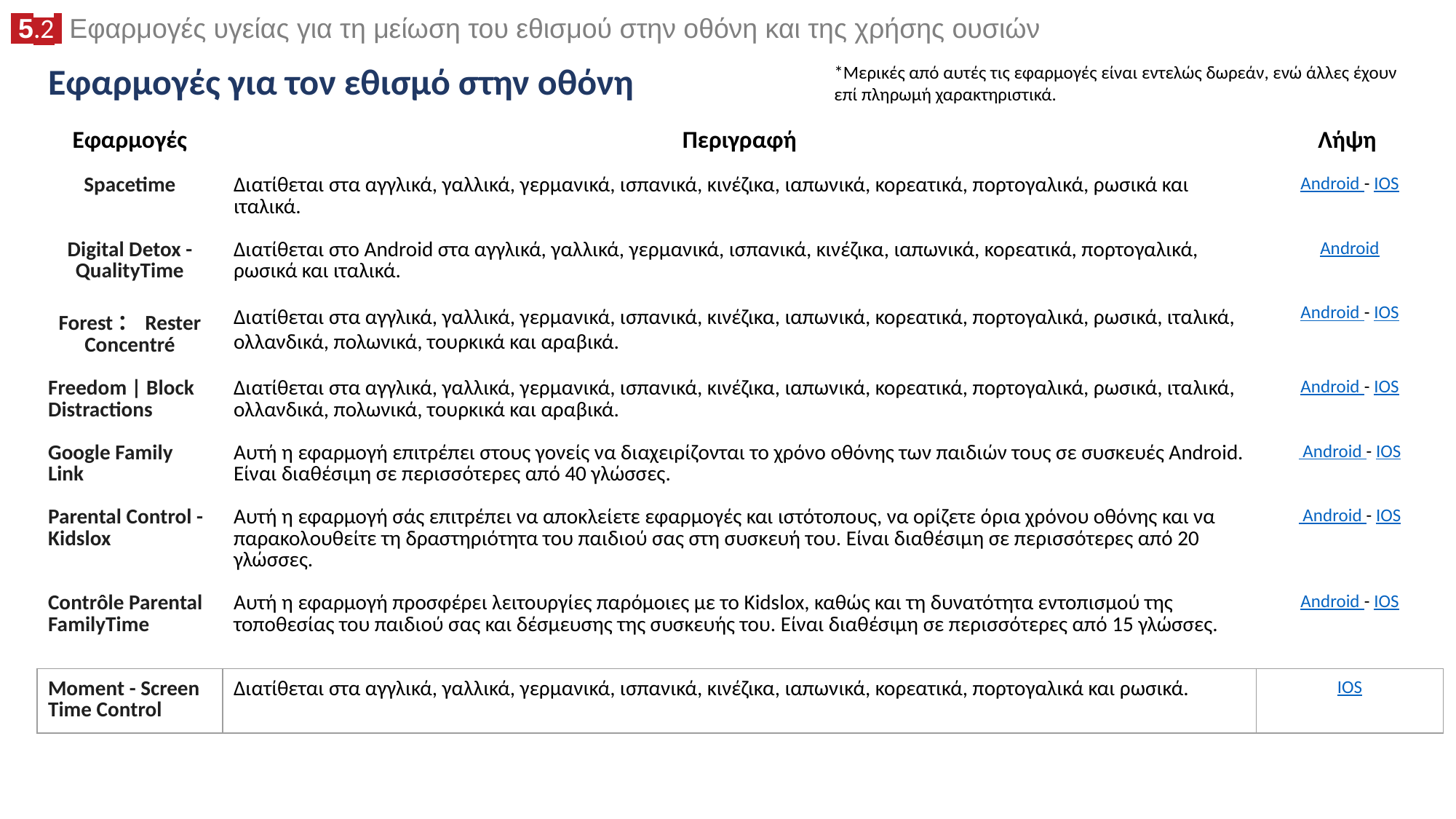

# Εφαρμογές για τον εθισμό στην οθόνη
*Μερικές από αυτές τις εφαρμογές είναι εντελώς δωρεάν, ενώ άλλες έχουν επί πληρωμή χαρακτηριστικά.
| Εφαρμογές | Περιγραφή | Λήψη |
| --- | --- | --- |
| Spacetime | Διατίθεται στα αγγλικά, γαλλικά, γερμανικά, ισπανικά, κινέζικα, ιαπωνικά, κορεατικά, πορτογαλικά, ρωσικά και ιταλικά. | Android - IOS |
| Digital Detox - QualityTime | Διατίθεται στο Android στα αγγλικά, γαλλικά, γερμανικά, ισπανικά, κινέζικα, ιαπωνικά, κορεατικά, πορτογαλικά, ρωσικά και ιταλικά. | Android |
| Forest：Rester Concentré | Διατίθεται στα αγγλικά, γαλλικά, γερμανικά, ισπανικά, κινέζικα, ιαπωνικά, κορεατικά, πορτογαλικά, ρωσικά, ιταλικά, ολλανδικά, πολωνικά, τουρκικά και αραβικά. | Android - IOS |
| Freedom | Block Distractions | Διατίθεται στα αγγλικά, γαλλικά, γερμανικά, ισπανικά, κινέζικα, ιαπωνικά, κορεατικά, πορτογαλικά, ρωσικά, ιταλικά, ολλανδικά, πολωνικά, τουρκικά και αραβικά. | Android - IOS |
| Google Family Link | Αυτή η εφαρμογή επιτρέπει στους γονείς να διαχειρίζονται το χρόνο οθόνης των παιδιών τους σε συσκευές Android. Είναι διαθέσιμη σε περισσότερες από 40 γλώσσες. | Android - IOS |
| Parental Control - Kidslox | Αυτή η εφαρμογή σάς επιτρέπει να αποκλείετε εφαρμογές και ιστότοπους, να ορίζετε όρια χρόνου οθόνης και να παρακολουθείτε τη δραστηριότητα του παιδιού σας στη συσκευή του. Είναι διαθέσιμη σε περισσότερες από 20 γλώσσες. | Android - IOS |
| Contrôle Parental FamilyTime | Αυτή η εφαρμογή προσφέρει λειτουργίες παρόμοιες με το Kidslox, καθώς και τη δυνατότητα εντοπισμού της τοποθεσίας του παιδιού σας και δέσμευσης της συσκευής του. Είναι διαθέσιμη σε περισσότερες από 15 γλώσσες. | Android - IOS |
| Moment - Screen Time Control | Διατίθεται στα αγγλικά, γαλλικά, γερμανικά, ισπανικά, κινέζικα, ιαπωνικά, κορεατικά, πορτογαλικά και ρωσικά. | IOS |